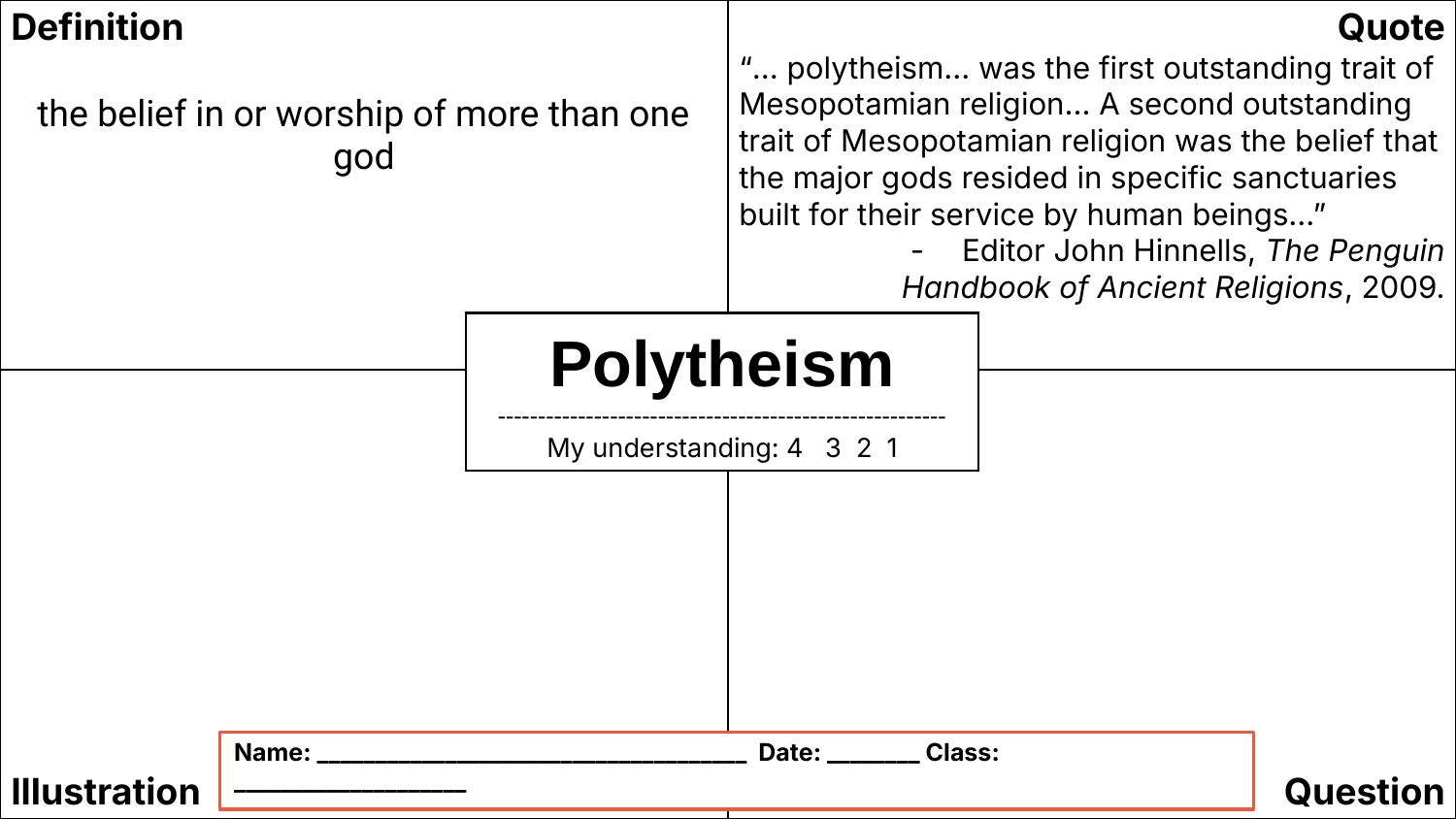

| Definition the belief in or worship of more than one god | Quote “... polytheism… was the first outstanding trait of Mesopotamian religion… A second outstanding trait of Mesopotamian religion was the belief that the major gods resided in specific sanctuaries built for their service by human beings…” Editor John Hinnells, The Penguin Handbook of Ancient Religions, 2009. |
| --- | --- |
| Illustration | Question |
Polytheism
--------------------------------------------------------
My understanding: 4   3  2  1
Name: _____________________________________  Date: ________ Class: ____________________